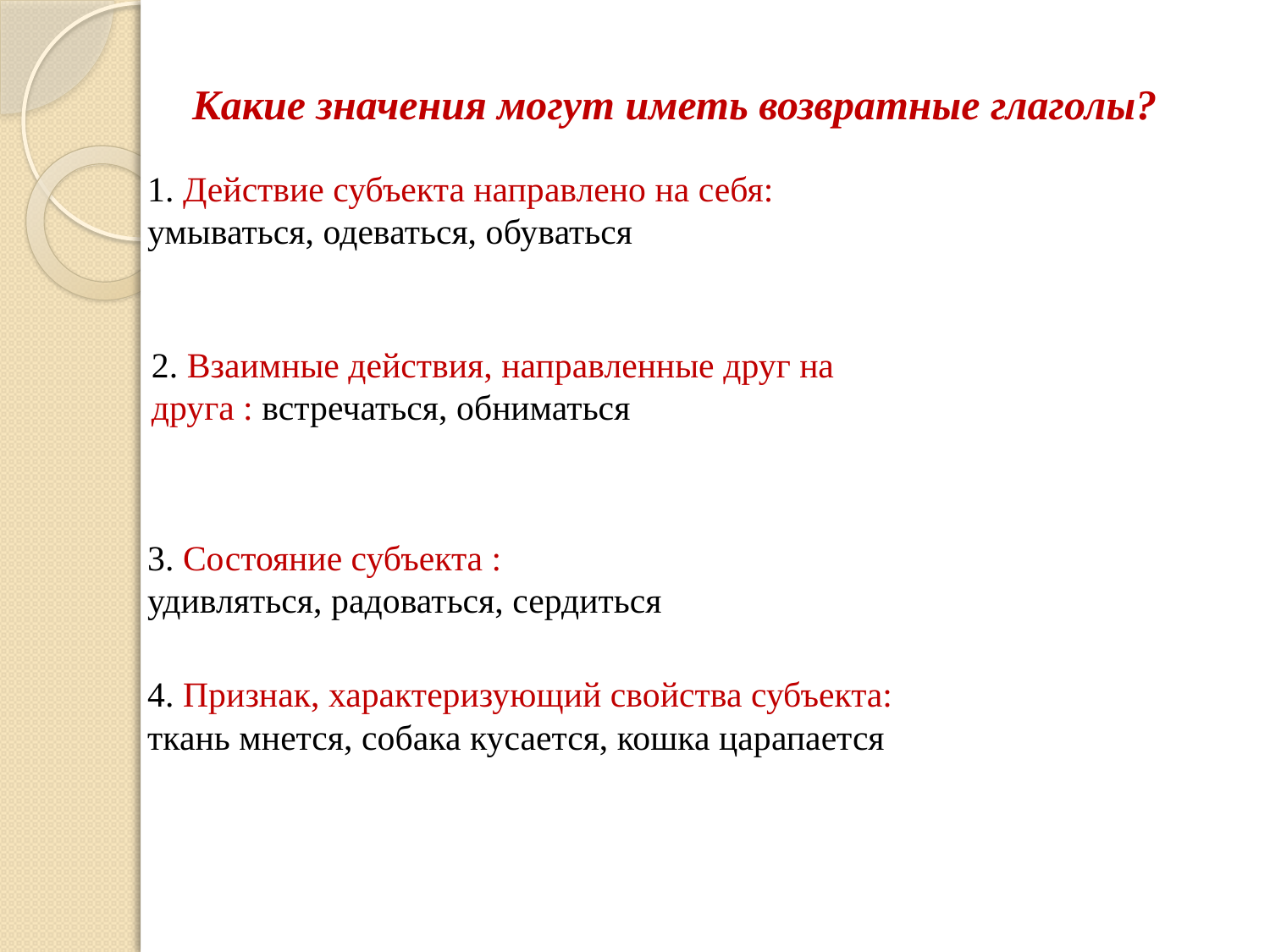

Какие значения могут иметь возвратные глаголы?
1. Действие субъекта направлено на себя: умываться, одеваться, обуваться
2. Взаимные действия, направленные друг на друга : встречаться, обниматься
3. Состояние субъекта :
удивляться, радоваться, сердиться
4. Признак, характеризующий свойства субъекта: ткань мнется, собака кусается, кошка царапается